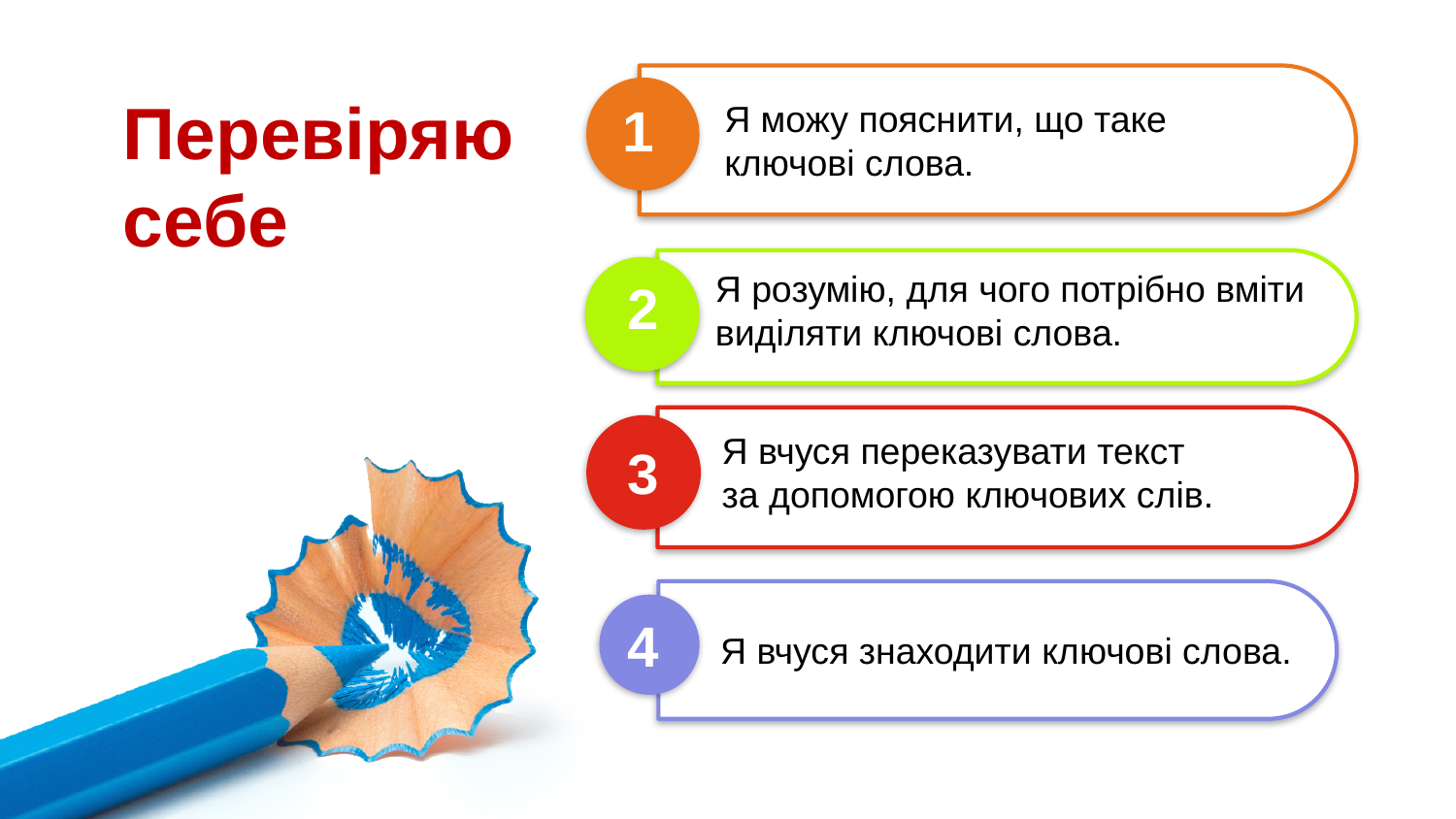

Перевіряю себе

1
Я можу пояснити, що таке
ключові слова.

Я розумію, для чого потрібно вміти виділяти ключові слова.

2

Я вчуся переказувати текст
за допомогою ключових слів.
3

4
Я вчуся знаходити ключові слова.